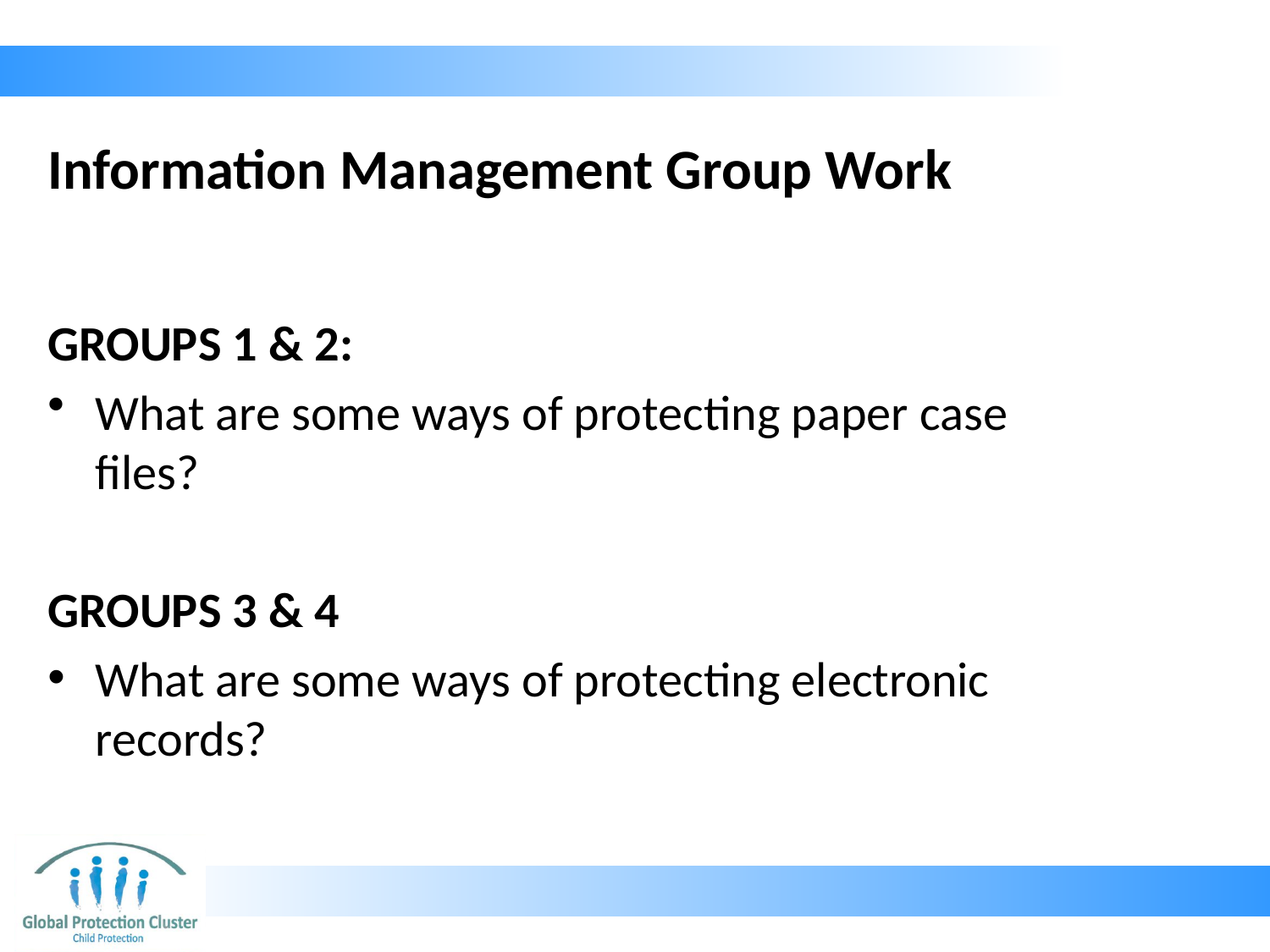

# Information Management Group Work

GROUPS 1 & 2:
What are some ways of protecting paper case files?

GROUPS 3 & 4
What are some ways of protecting electronic records?